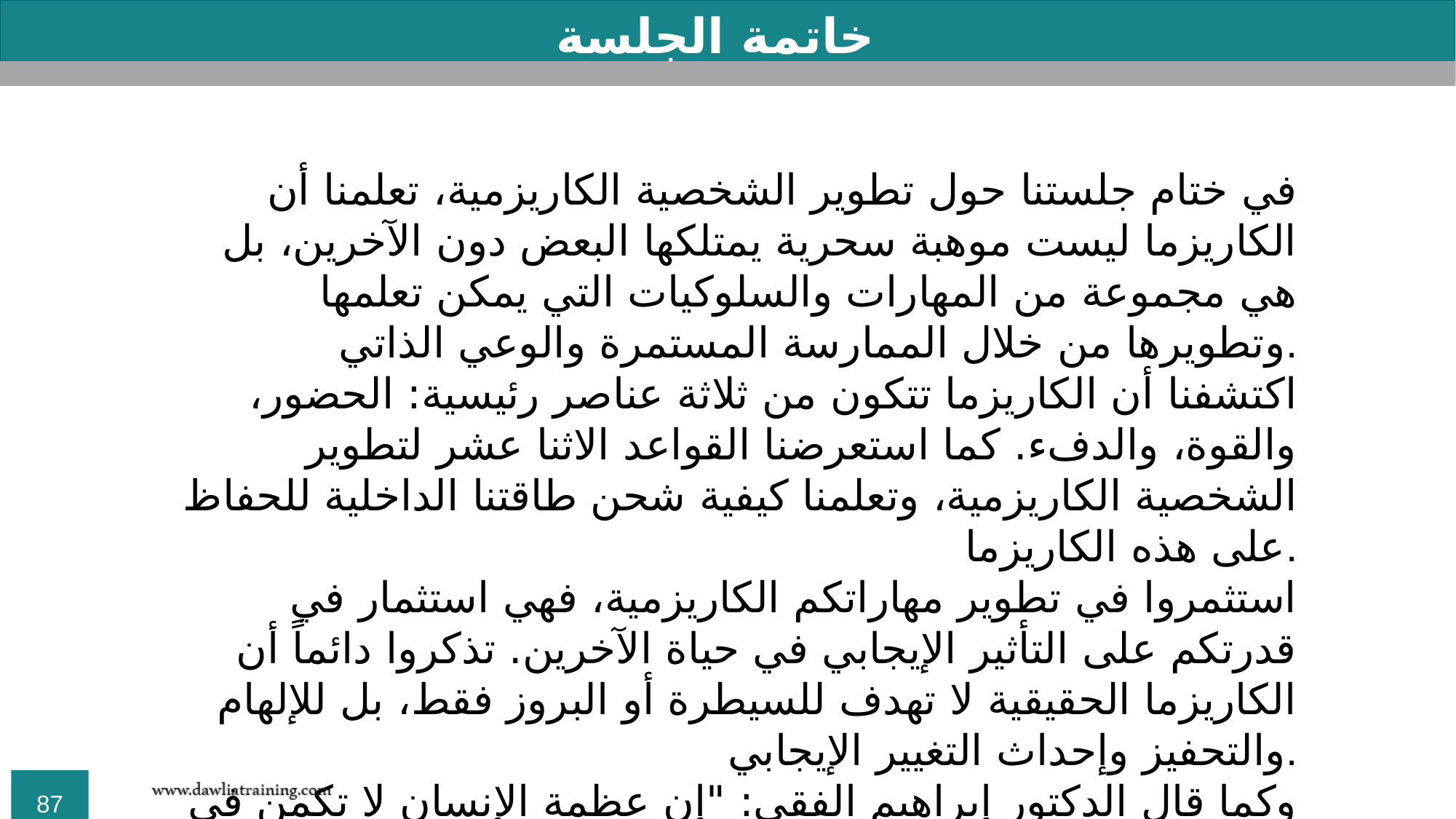

خاتمة الجلسة
في ختام جلستنا حول تطوير الشخصية الكاريزمية، تعلمنا أن الكاريزما ليست موهبة سحرية يمتلكها البعض دون الآخرين، بل هي مجموعة من المهارات والسلوكيات التي يمكن تعلمها وتطويرها من خلال الممارسة المستمرة والوعي الذاتي.
اكتشفنا أن الكاريزما تتكون من ثلاثة عناصر رئيسية: الحضور، والقوة، والدفء. كما استعرضنا القواعد الاثنا عشر لتطوير الشخصية الكاريزمية، وتعلمنا كيفية شحن طاقتنا الداخلية للحفاظ على هذه الكاريزما.
استثمروا في تطوير مهاراتكم الكاريزمية، فهي استثمار في قدرتكم على التأثير الإيجابي في حياة الآخرين. تذكروا دائماً أن الكاريزما الحقيقية لا تهدف للسيطرة أو البروز فقط، بل للإلهام والتحفيز وإحداث التغيير الإيجابي.
وكما قال الدكتور إبراهيم الفقي: "إن عظمة الإنسان لا تكمن في قدرته على تغيير الآخرين، بل في قدرته على تغيير نفسه". ابدأوا اليوم في تطبيق ما تعلمتموه، وستلاحظون تغييراً إيجابياً في تأثيركم على الآخرين وفي حياتكم المهنية والشخصية.